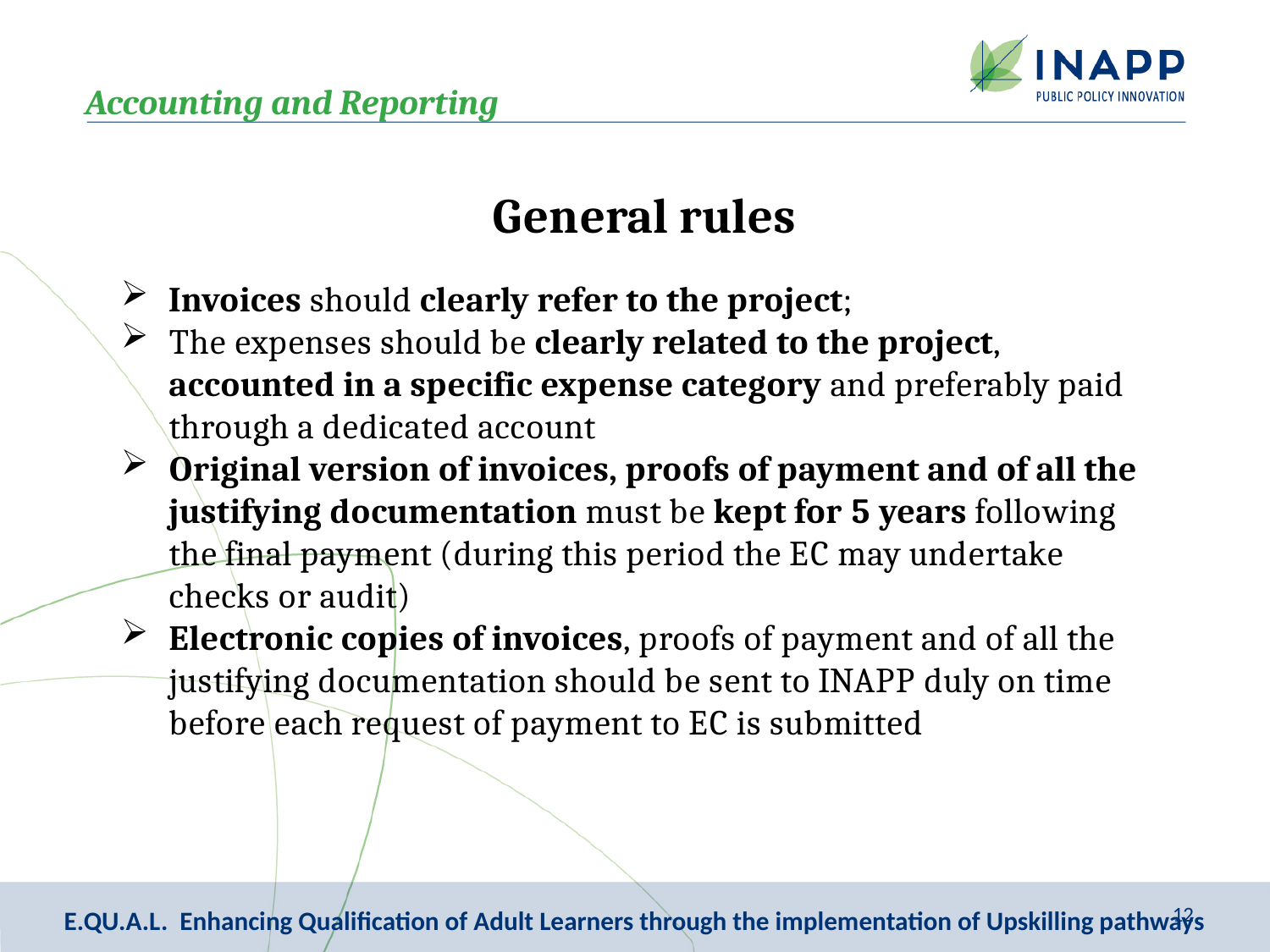

Accounting and Reporting
General rules

Invoices should clearly refer to the project;
The expenses should be clearly related to the project, accounted in a specific expense category and preferably paid through a dedicated account
Original version of invoices, proofs of payment and of all the justifying documentation must be kept for 5 years following the final payment (during this period the EC may undertake checks or audit)
Electronic copies of invoices, proofs of payment and of all the justifying documentation should be sent to INAPP duly on time before each request of payment to EC is submitted

12
E.QU.A.L.  Enhancing Qualification of Adult Learners through the implementation of Upskilling pathways